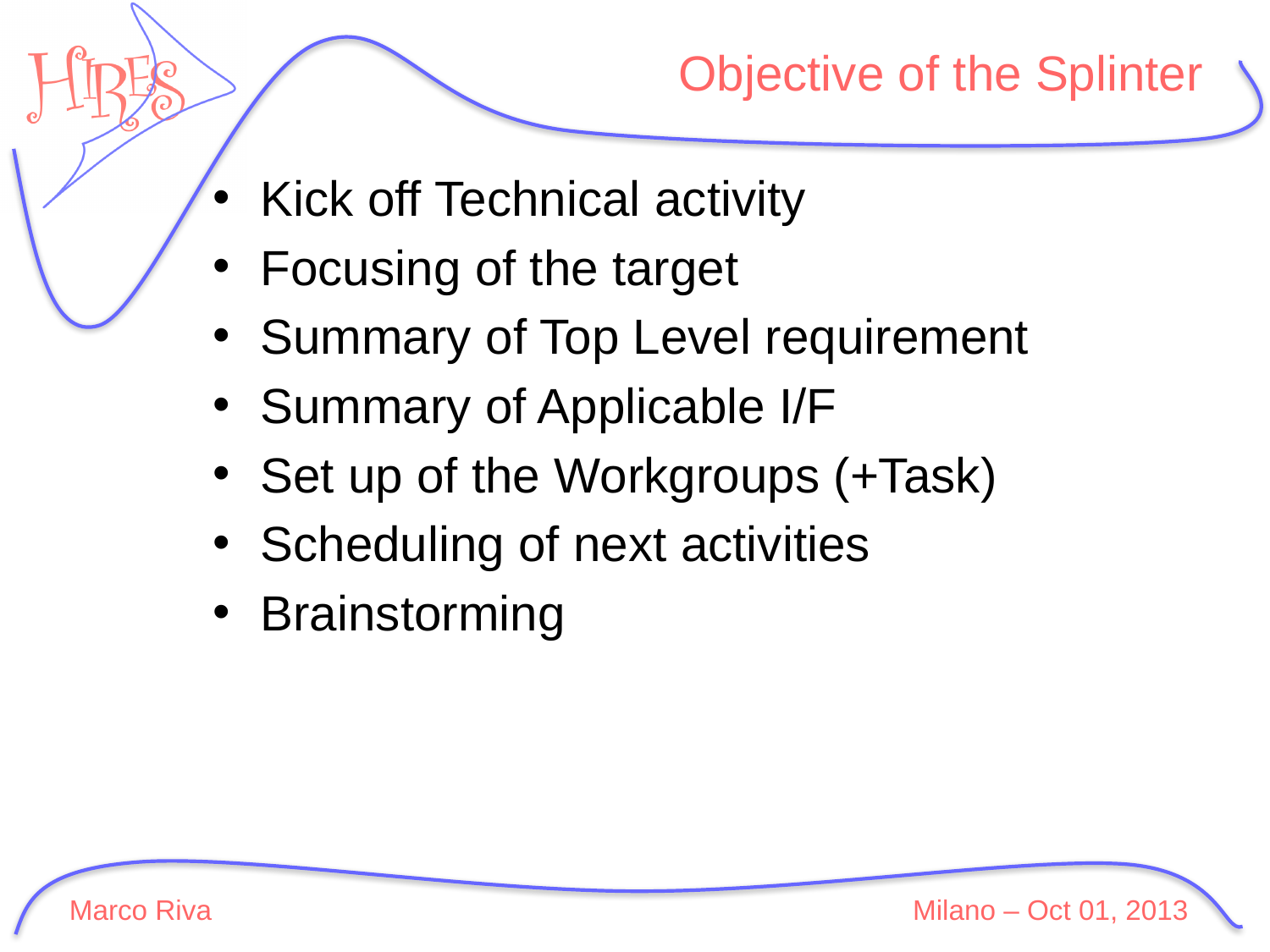

# Objective of the Splinter
Kick off Technical activity
Focusing of the target
Summary of Top Level requirement
Summary of Applicable I/F
Set up of the Workgroups (+Task)
Scheduling of next activities
Brainstorming